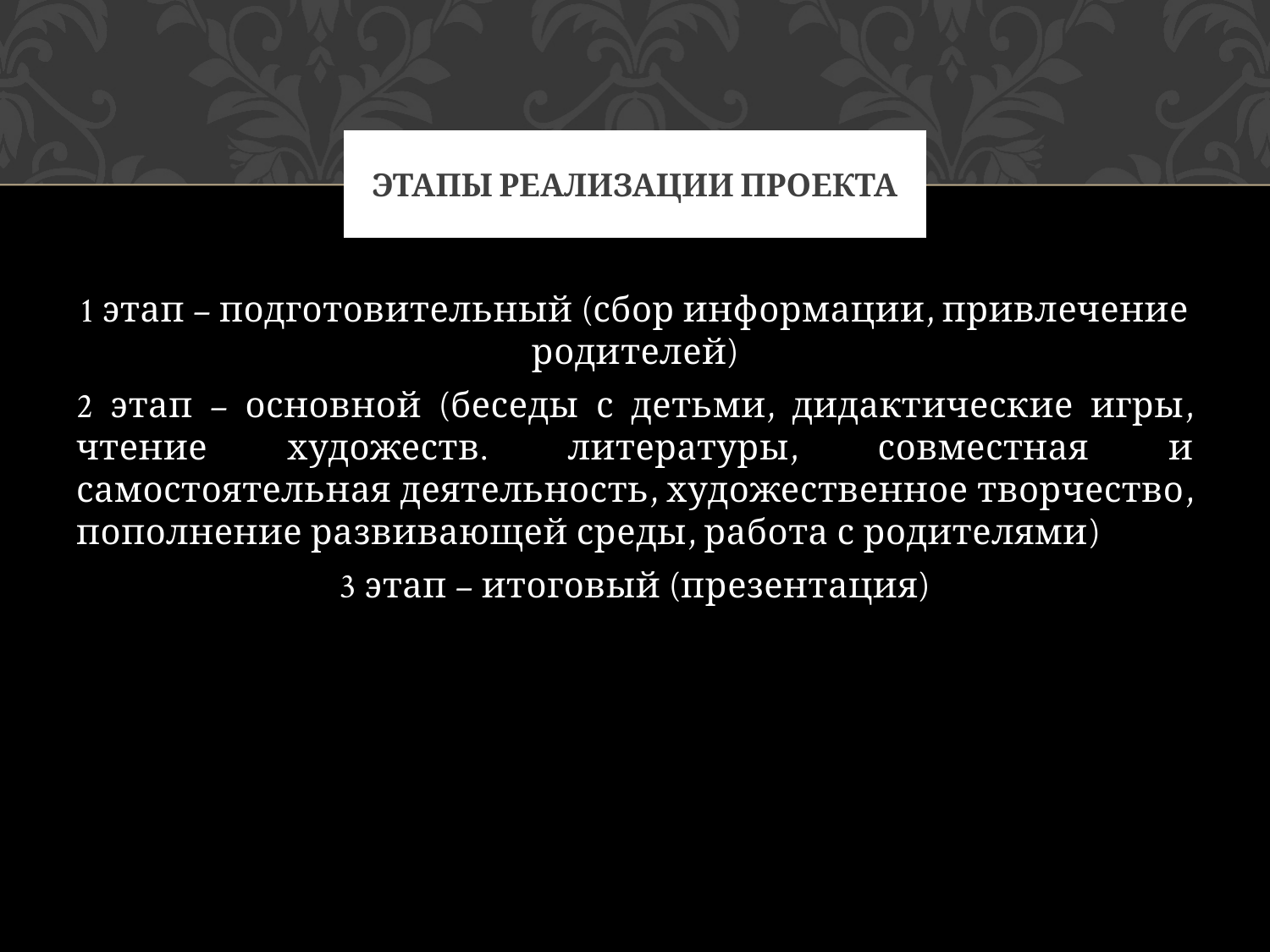

# Этапы реализации проекта
1 этап – подготовительный (сбор информации, привлечение родителей)
2 этап – основной (беседы с детьми, дидактические игры, чтение художеств. литературы, совместная и самостоятельная деятельность, художественное творчество, пополнение развивающей среды, работа с родителями)
3 этап – итоговый (презентация)